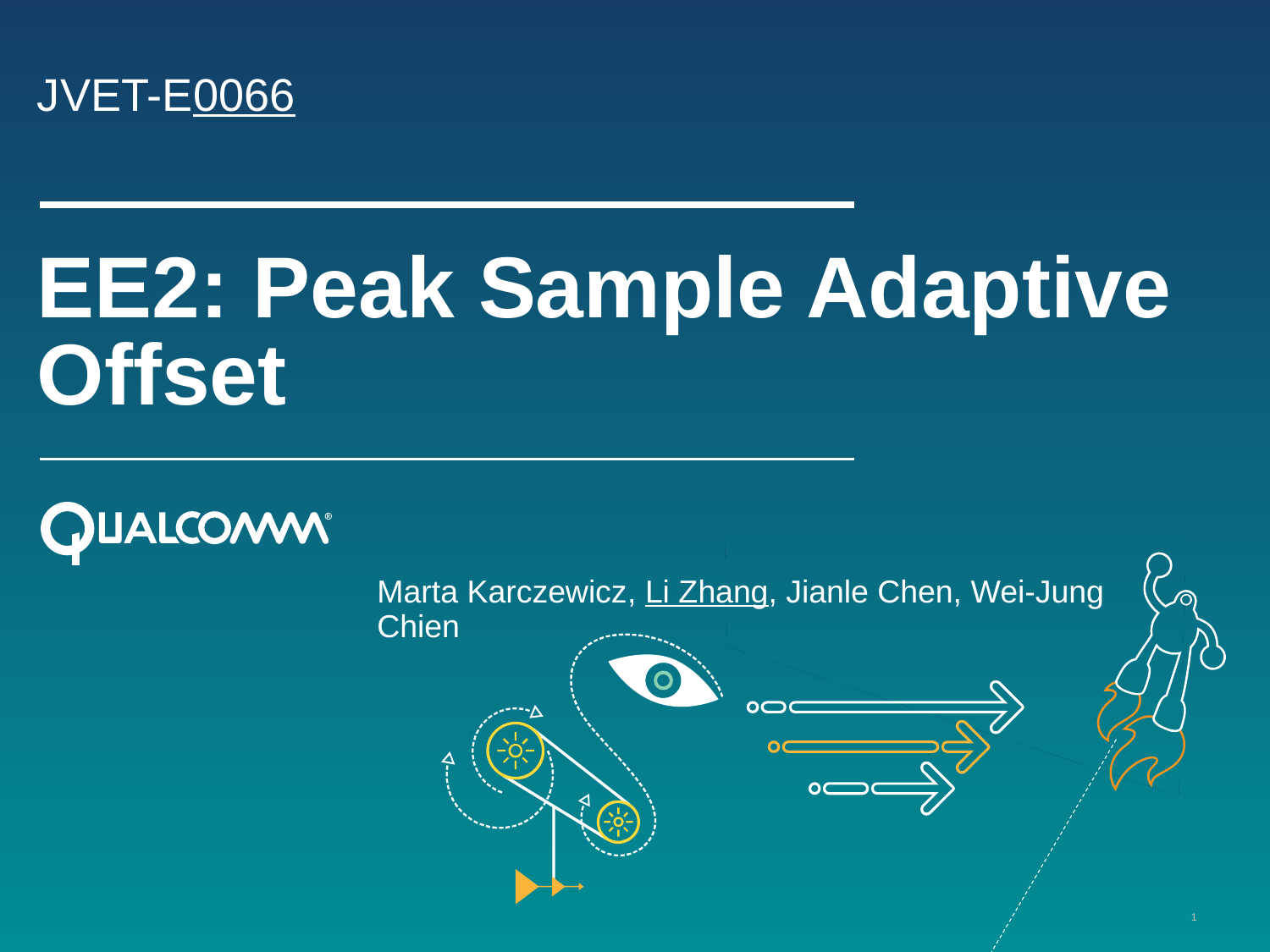

JVET-E0066
# EE2: Peak Sample Adaptive Offset
Marta Karczewicz, Li Zhang, Jianle Chen, Wei-Jung Chien